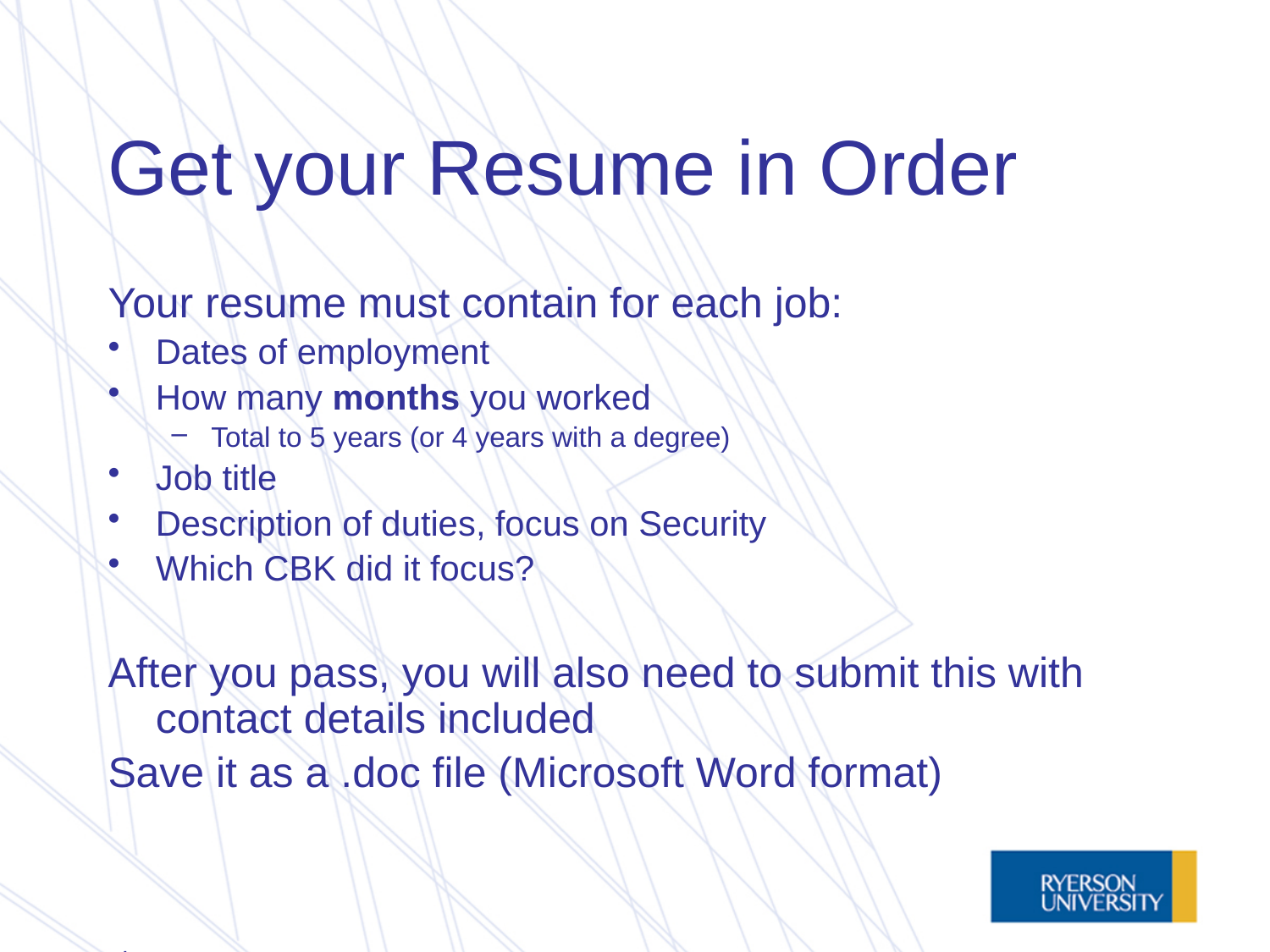

# Get your Resume in Order
Your resume must contain for each job:
Dates of employment
How many months you worked
Total to 5 years (or 4 years with a degree)
Job title
Description of duties, focus on Security
Which CBK did it focus?

After you pass, you will also need to submit this with contact details included
Save it as a .doc file (Microsoft Word format)

.